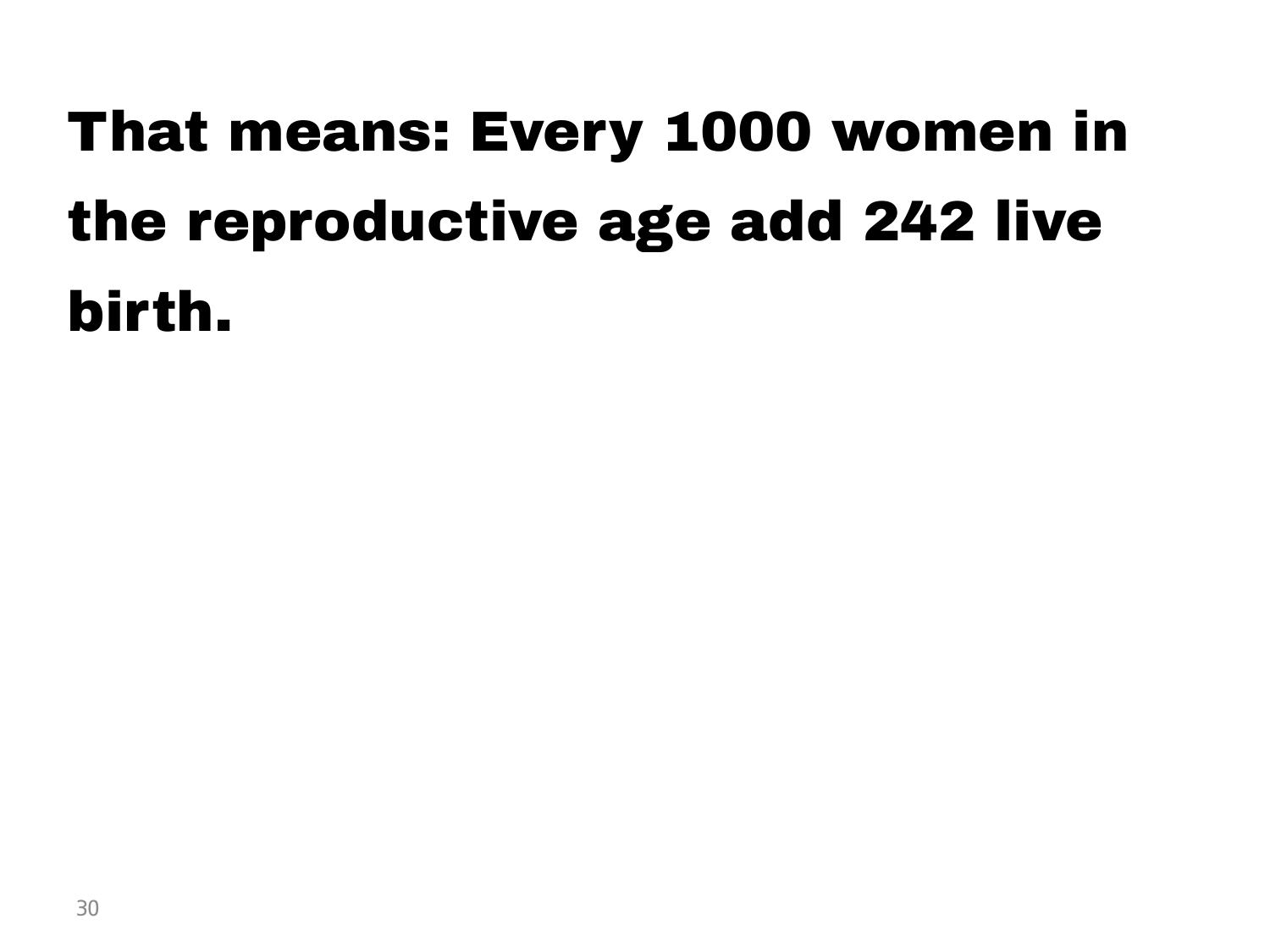

That means: Every 1000 women in the reproductive age add 242 live birth.
30